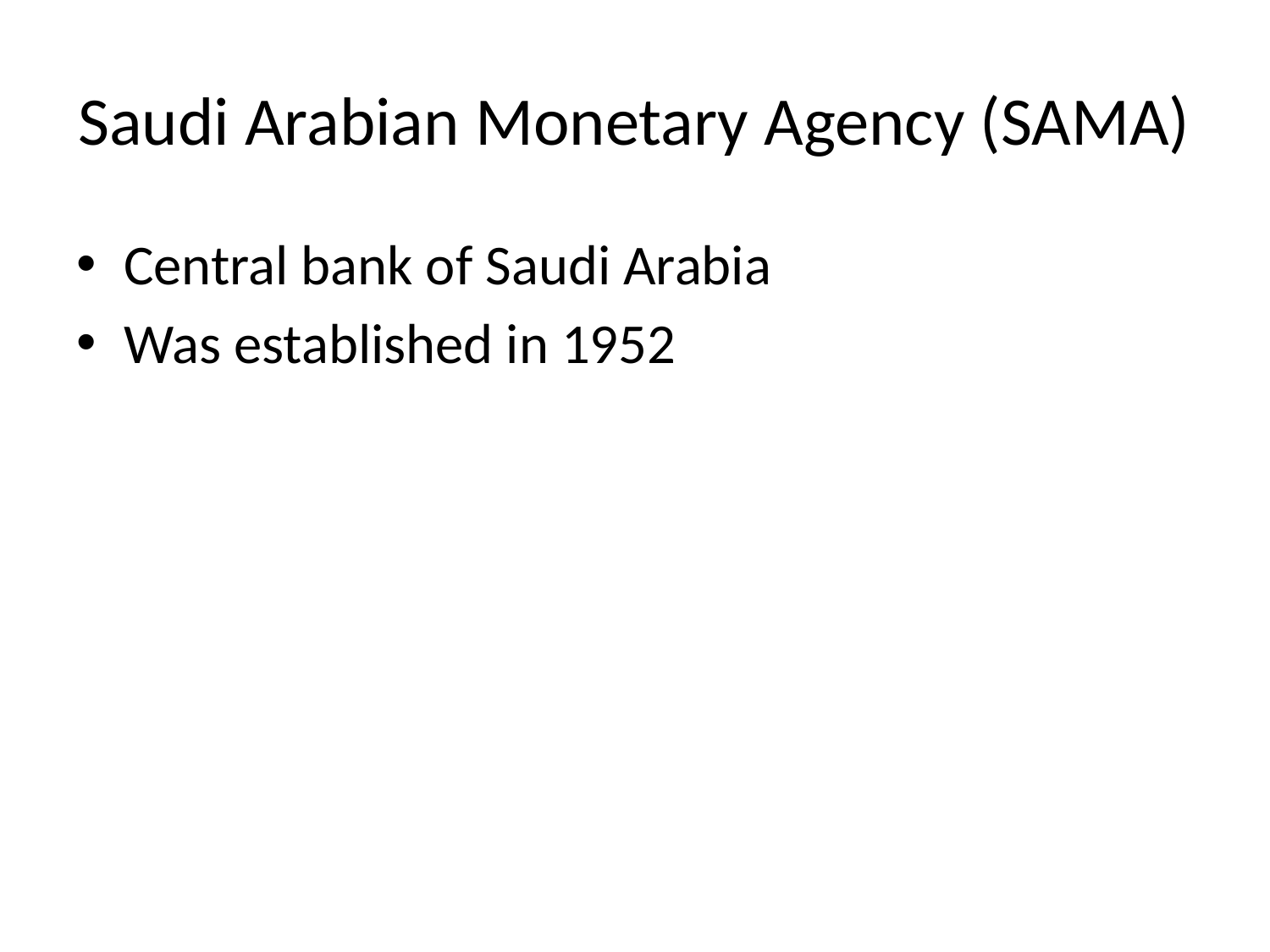

# Saudi Arabian Monetary Agency (SAMA)
Central bank of Saudi Arabia
Was established in 1952